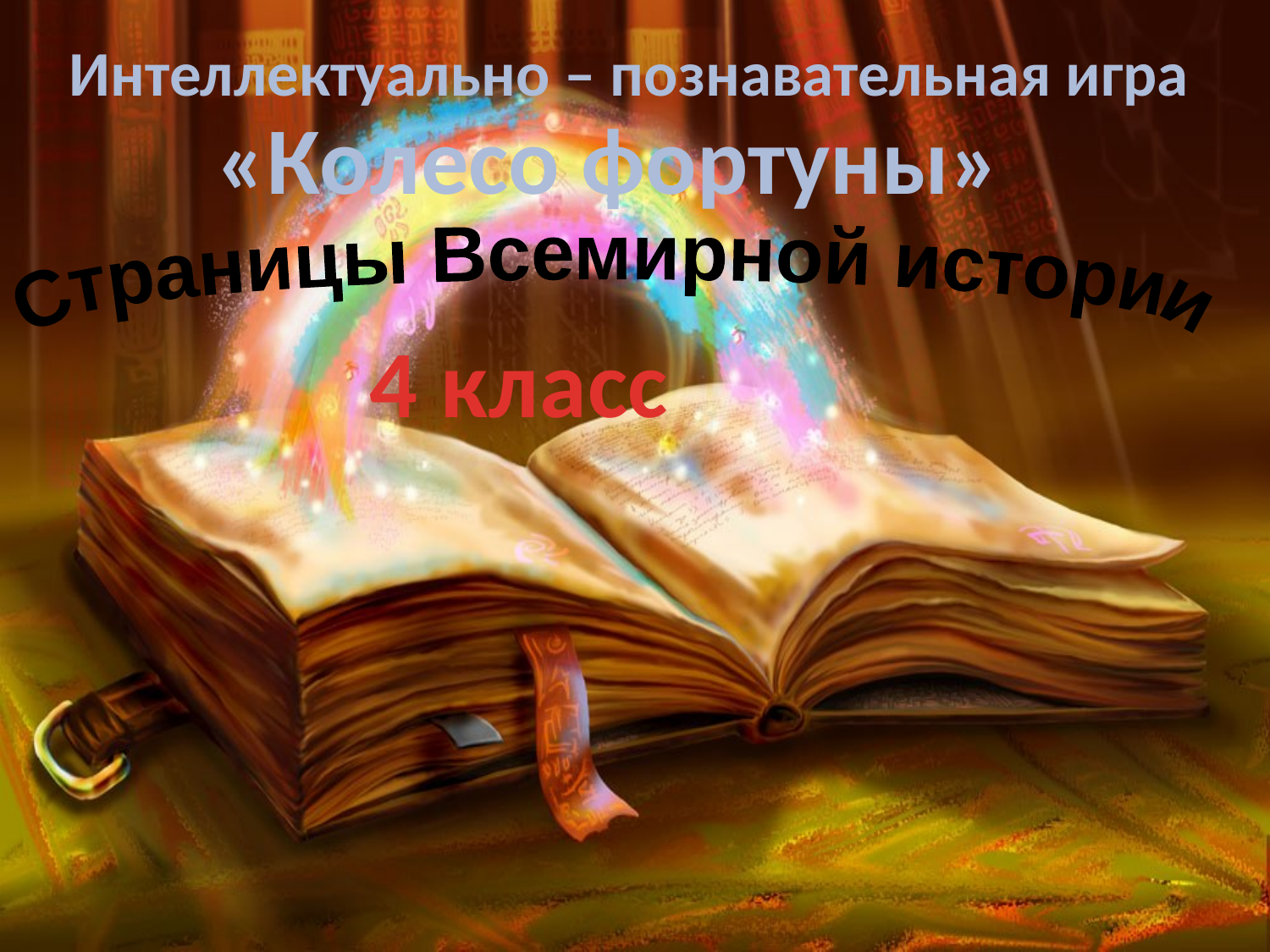

Интеллектуально – познавательная игра
«Колесо фортуны»
Страницы Всемирной истории
4 класс